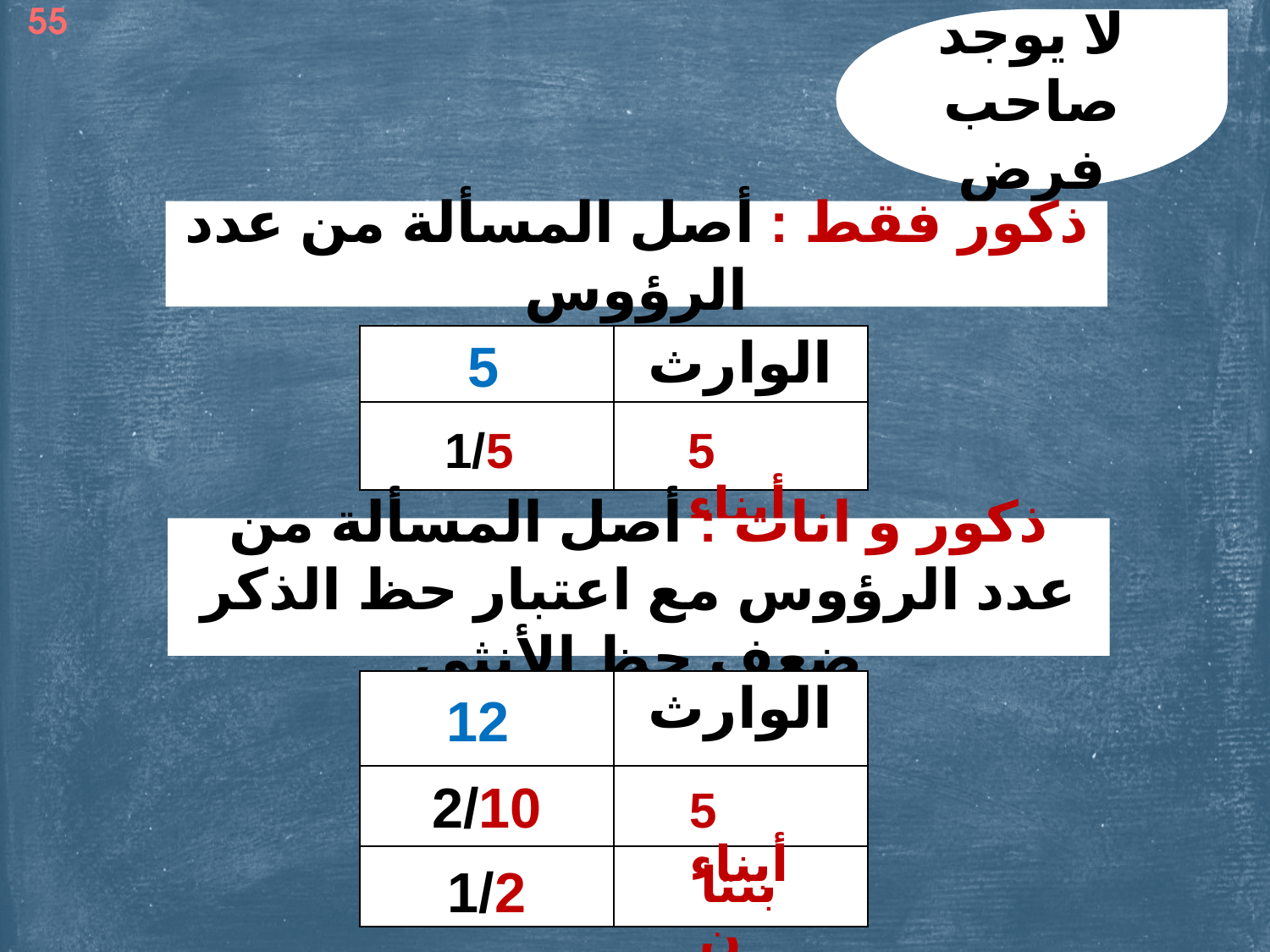

55
لا يوجد صاحب فرض
ذكور فقط : أصل المسألة من عدد الرؤوس
|  | الوارث |
| --- | --- |
|  |  |
5
1/5
5 أبناء
ذكور و اناث : أصل المسألة من عدد الرؤوس مع اعتبار حظ الذكر ضعف حظ الأنثى
|  | الوارث |
| --- | --- |
|  |  |
|  |  |
12
2/10
5 أبناء
بنتان
1/2